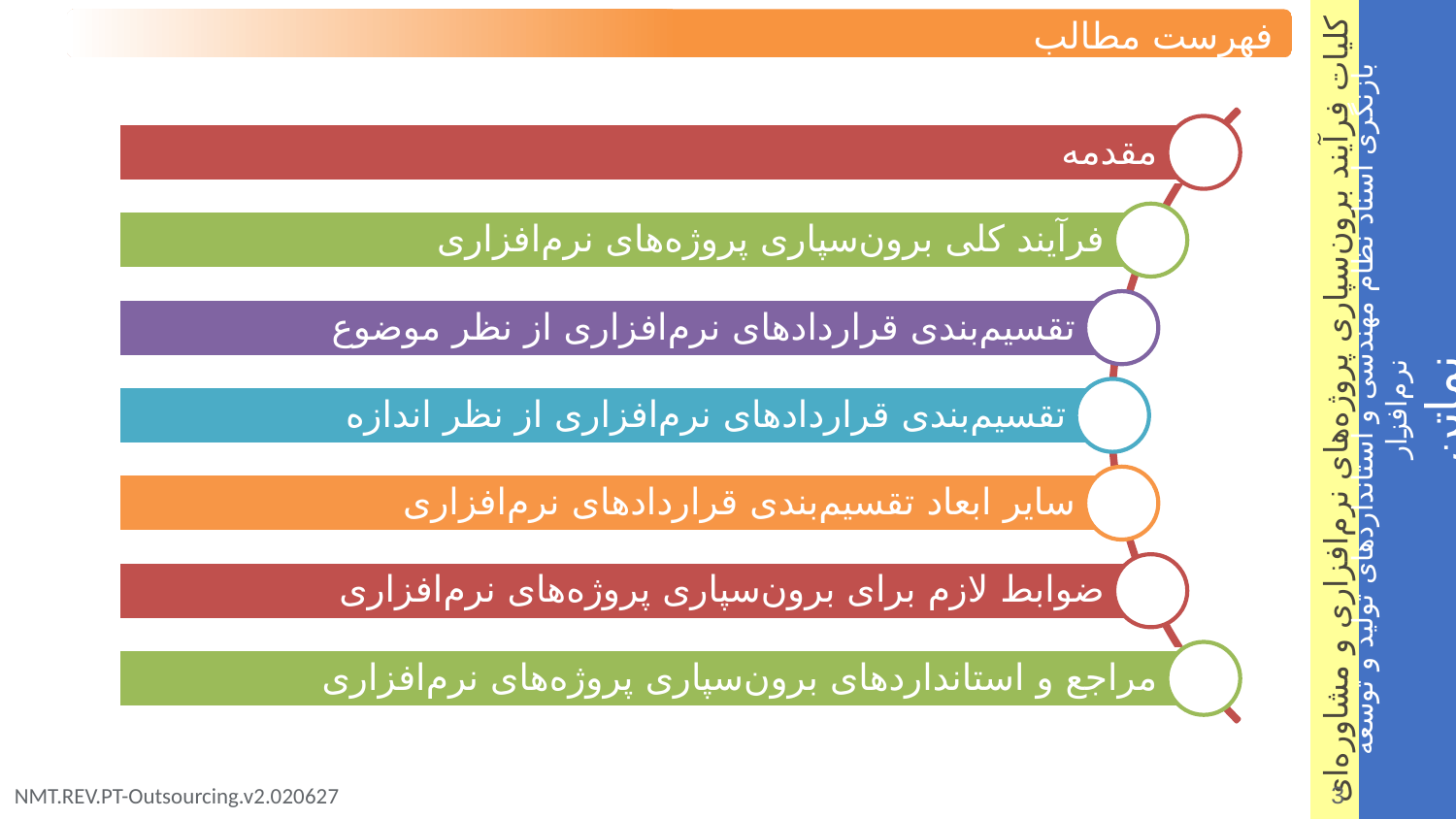

مقدمه
فرآیند کلی برون‌سپاری پروژه‌های نرم‌افزاری
تقسیم‌بندی قراردادهای نرم‌افزاری از نظر موضوع
تقسیم‌بندی قراردادهای نرم‌افزاری از نظر اندازه
سایر ابعاد تقسیم‌بندی قراردادهای نرم‌افزاری
ضوابط لازم برای برون‌سپاری پروژه‌های نرم‌افزاری
مراجع و استانداردهای برون‌سپاری پروژه‌های نرم‌افزاری
3